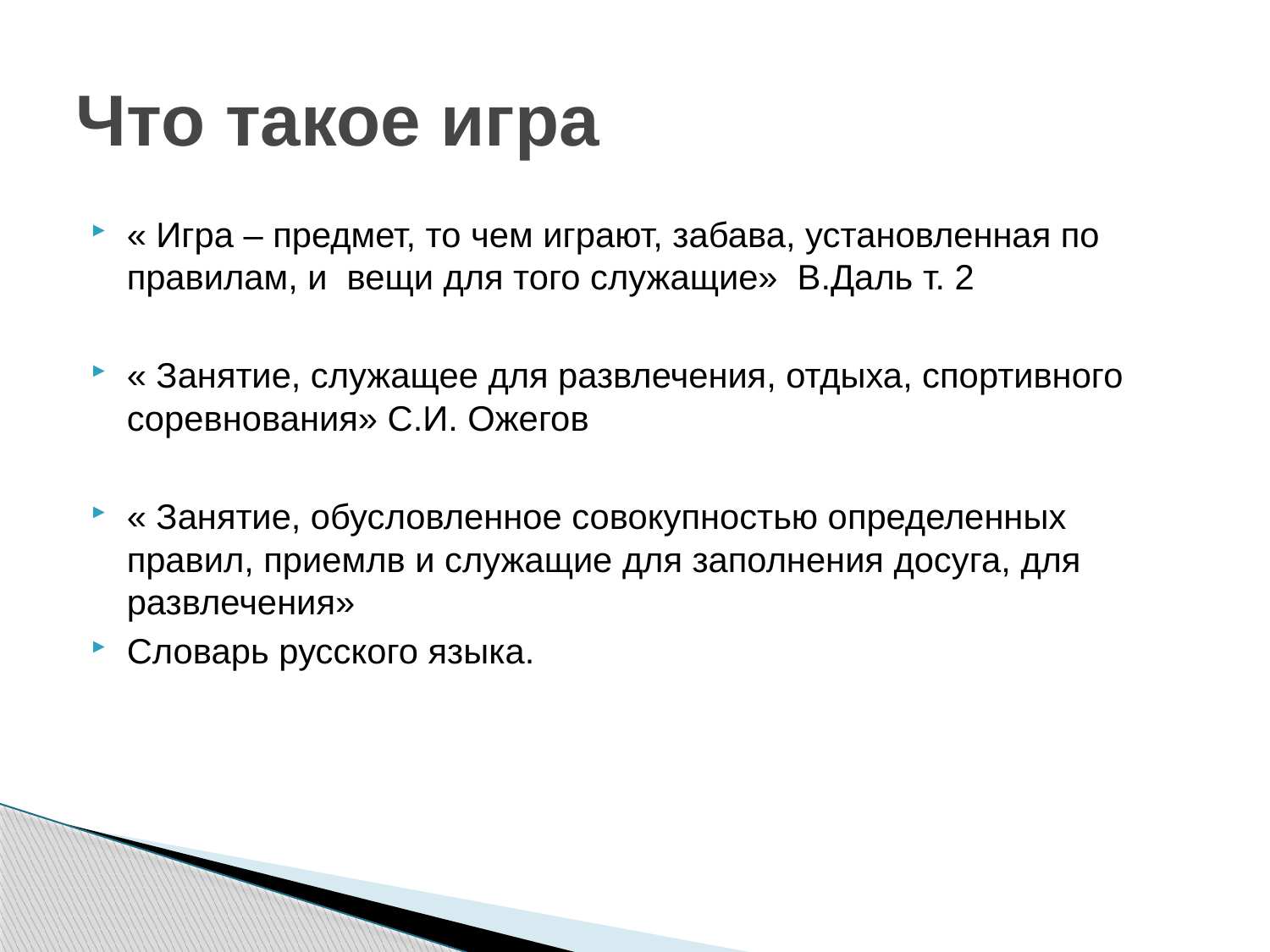

# Что такое игра
« Игра – предмет, то чем играют, забава, установленная по правилам, и  вещи для того служащие»  В.Даль т. 2

« Занятие, служащее для развлечения, отдыха, спортивного соревнования» С.И. Ожегов

« Занятие, обусловленное совокупностью определенных правил, приемлв и служащие для заполнения досуга, для развлечения»
Словарь русского языка.